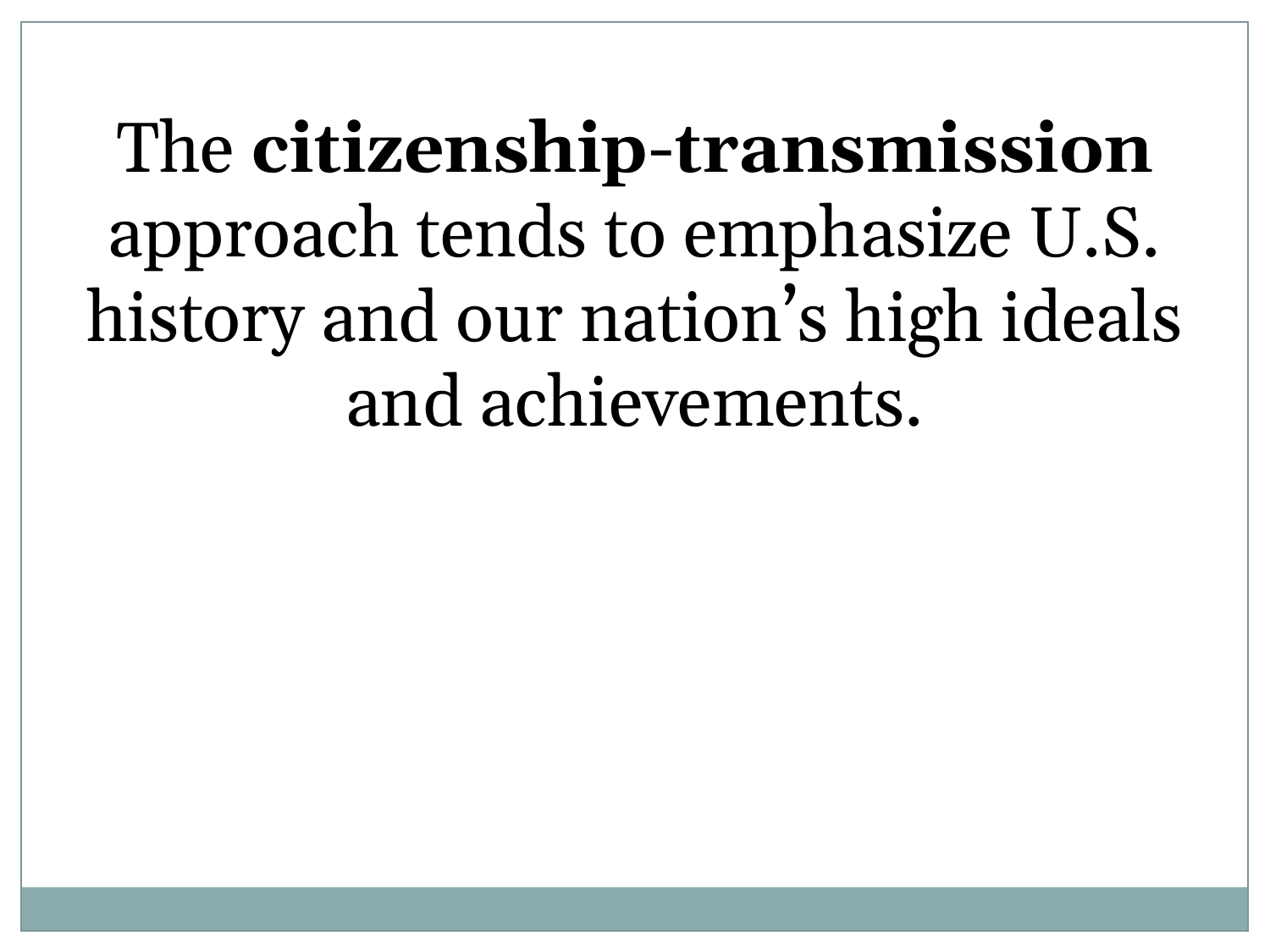

The citizenship-transmission approach tends to emphasize U.S. history and our nation’s high ideals and achievements.